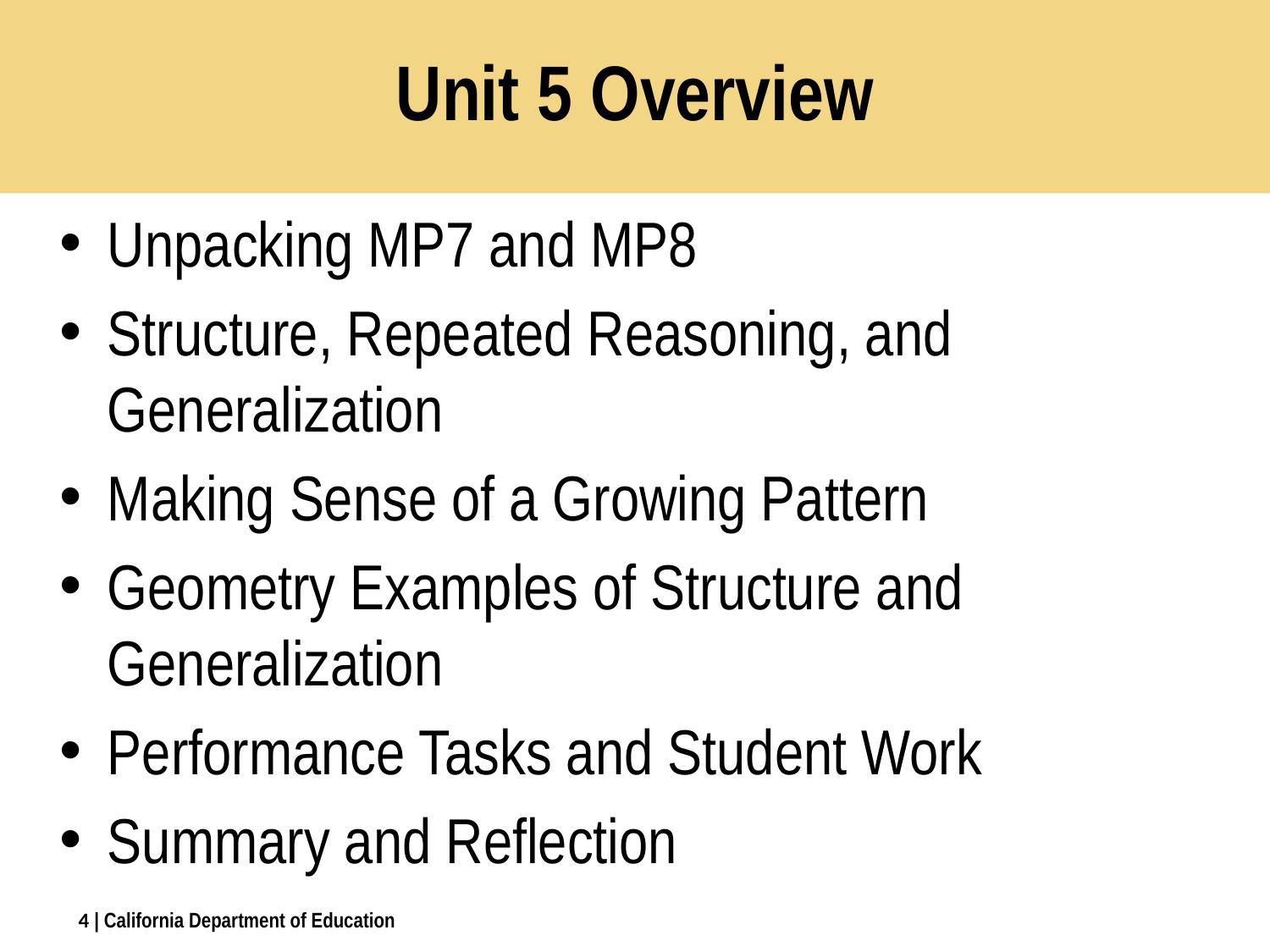

# Unit 5 Overview
Unpacking MP7 and MP8
Structure, Repeated Reasoning, and Generalization
Making Sense of a Growing Pattern
Geometry Examples of Structure and Generalization
Performance Tasks and Student Work
Summary and Reflection
4
| California Department of Education